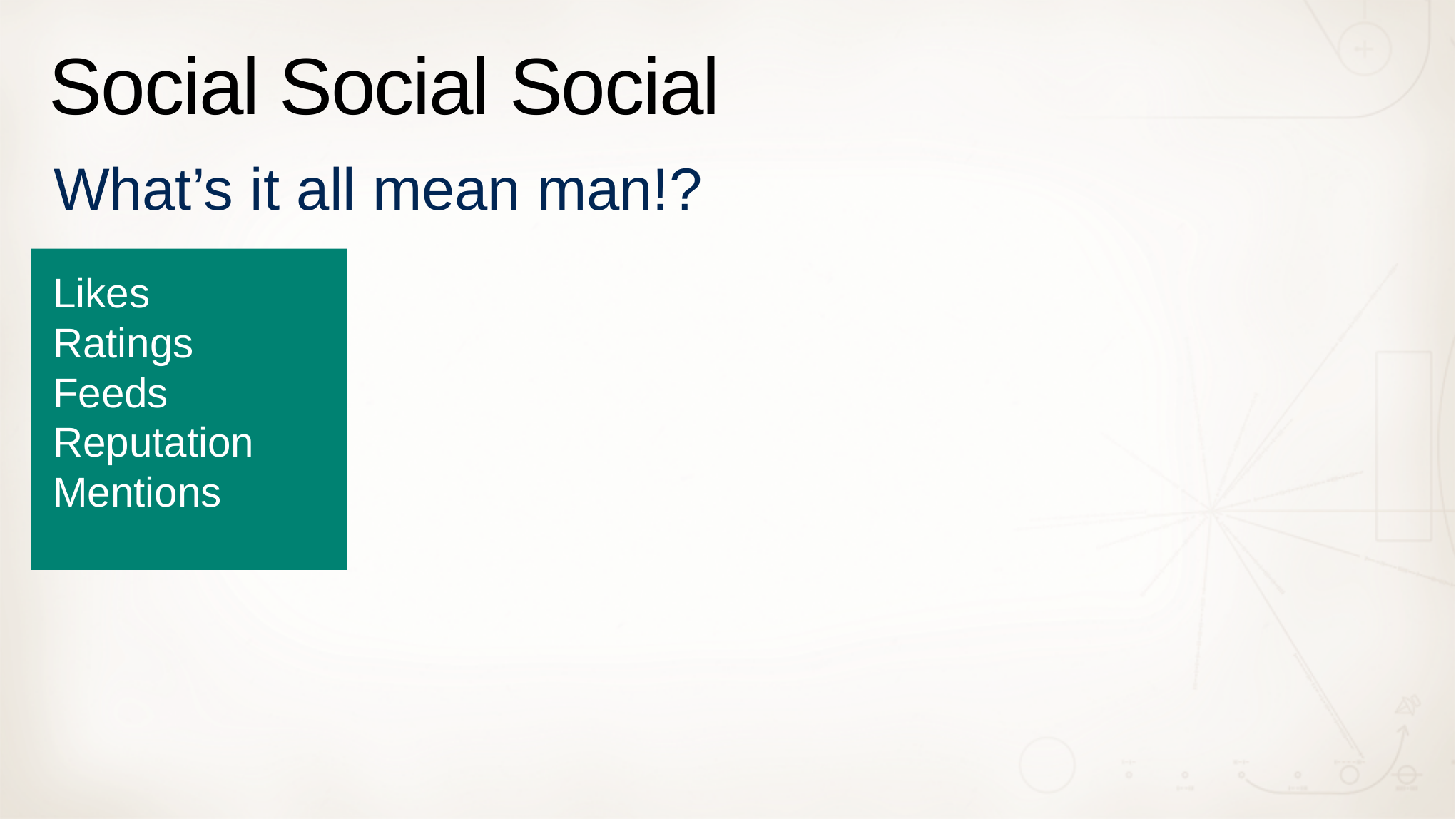

# Social Social Social
What’s it all mean man!?
Likes
Ratings
Feeds
Reputation
Mentions